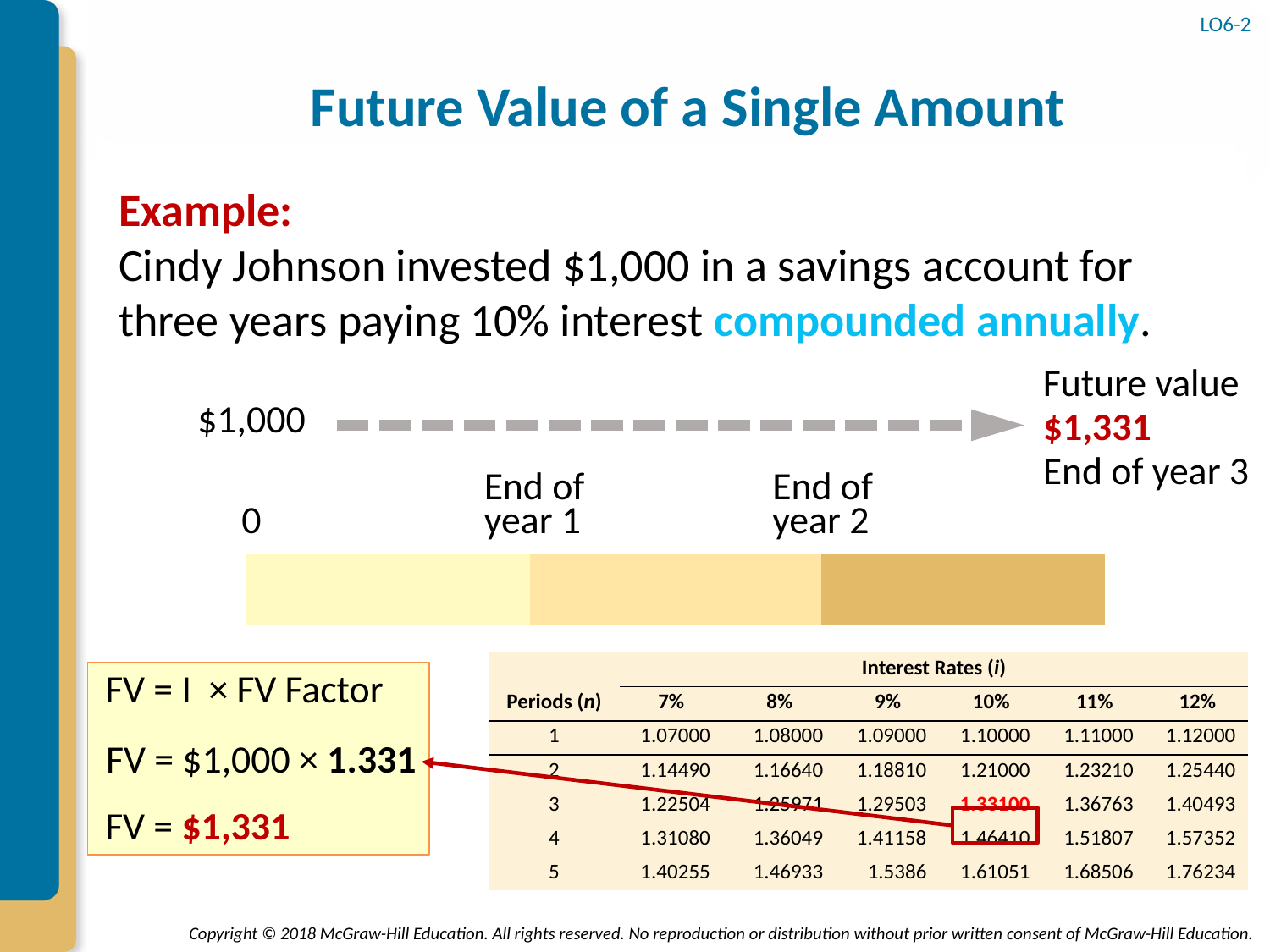

LO6-2
# Future Value of a Single Amount
Example:
Cindy Johnson invested $1,000 in a savings account for three years paying 10% interest compounded annually.

Future value
$1,331
End of year 3
$1,000
End of
year 1
End of
year 2
0
|  |  |  |
| --- | --- | --- |
|  | Interest Rates (i) |  |  |  |  |  |
| --- | --- | --- | --- | --- | --- | --- |
| Periods (n) | 7% | 8% | 9% | 10% | 11% | 12% |
| 1 | 1.07000 | 1.08000 | 1.09000 | 1.10000 | 1.11000 | 1.12000 |
| 2 | 1.14490 | 1.16640 | 1.18810 | 1.21000 | 1.23210 | 1.25440 |
| 3 | 1.22504 | 1.25971 | 1.29503 | 1.33100 | 1.36763 | 1.40493 |
| 4 | 1.31080 | 1.36049 | 1.41158 | 1.46410 | 1.51807 | 1.57352 |
| 5 | 1.40255 | 1.46933 | 1.5386 | 1.61051 | 1.68506 | 1.76234 |
FV = I  × FV Factor

FV = $1,000 × 1.331
FV = $1,331